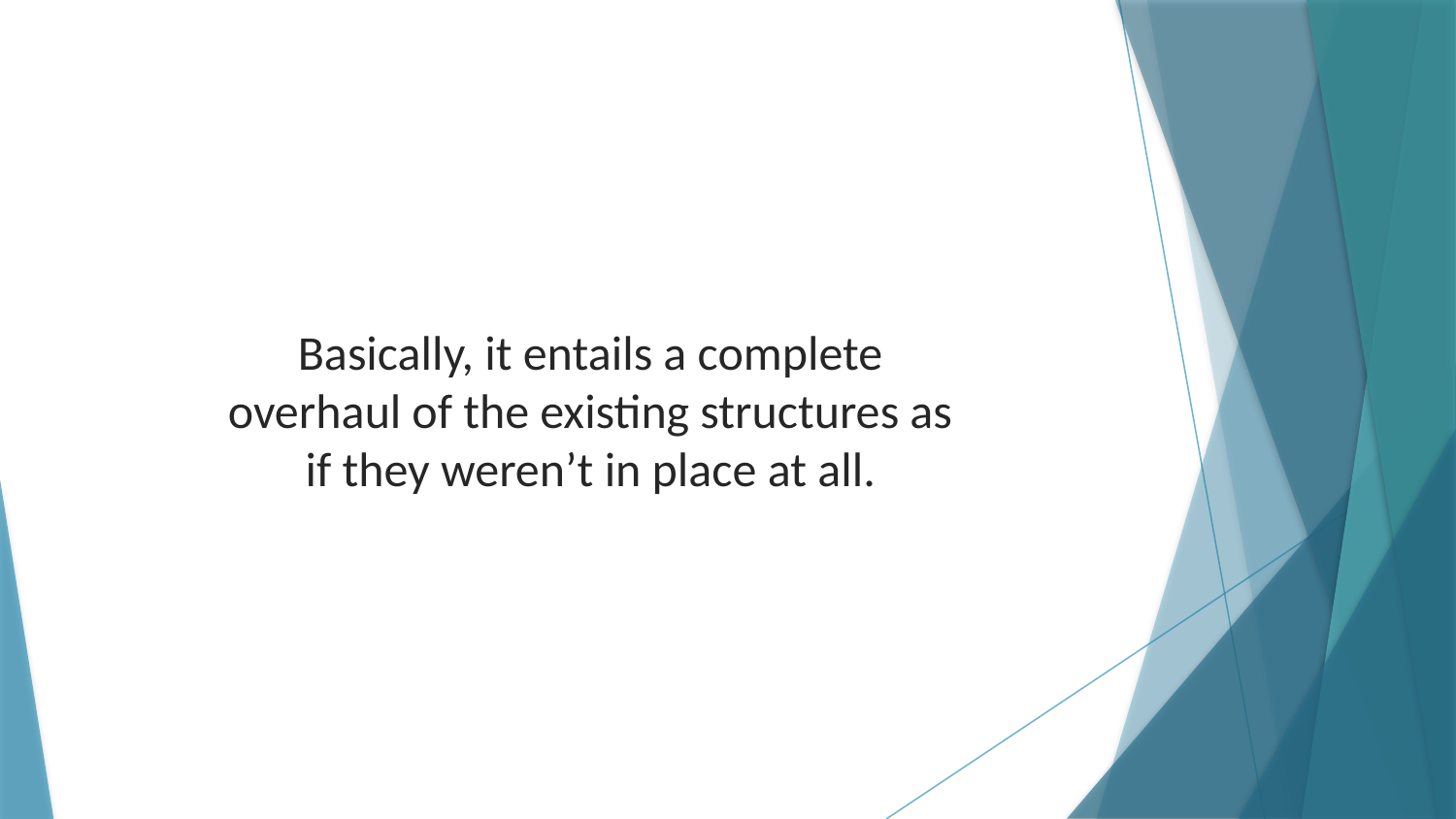

Basically, it entails a complete overhaul of the existing structures as if they weren’t in place at all.